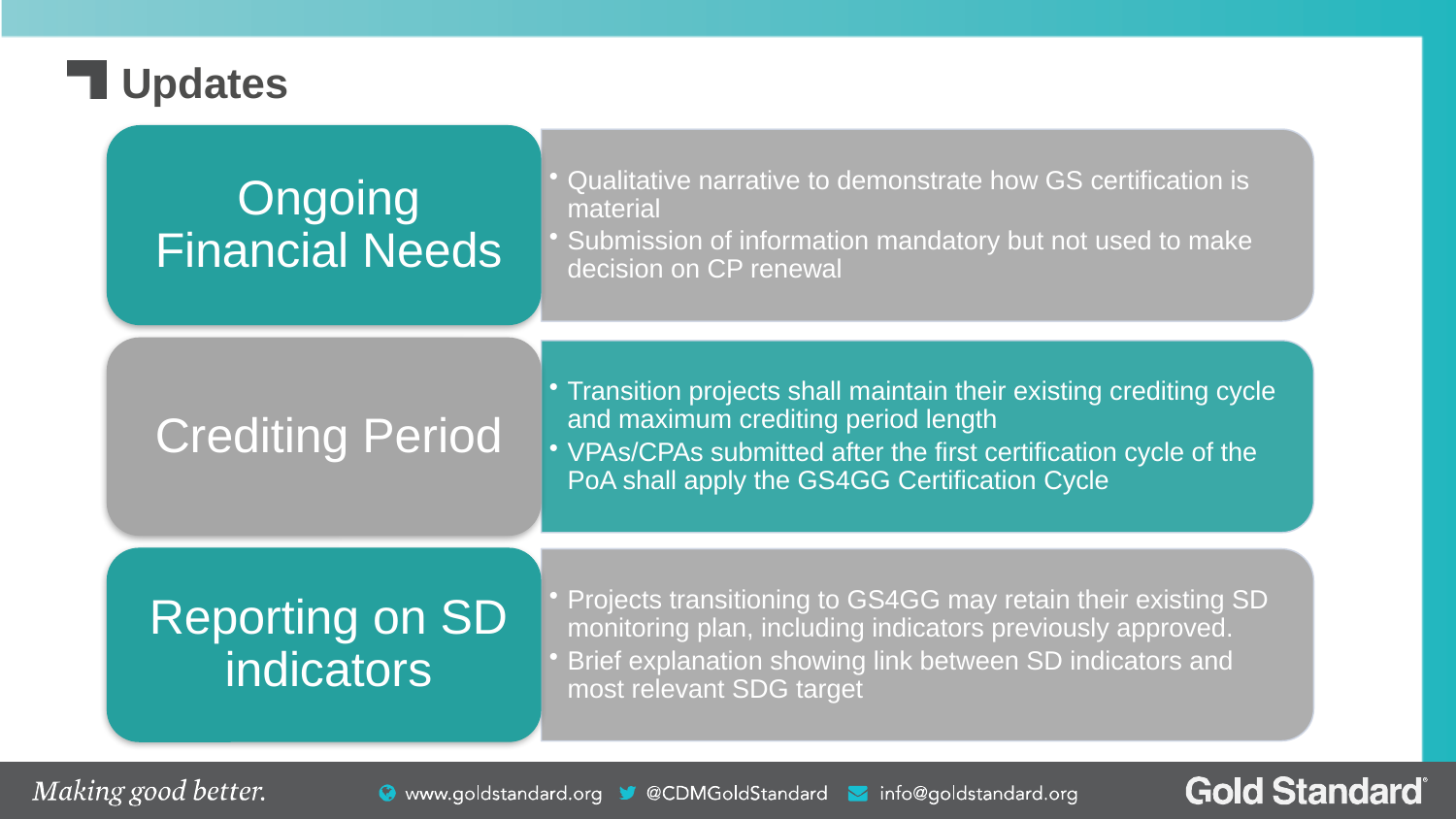

# Updates
Qualitative narrative to demonstrate how GS certification is material
Submission of information mandatory but not used to make decision on CP renewal
Ongoing Financial Needs
Transition projects shall maintain their existing crediting cycle and maximum crediting period length
VPAs/CPAs submitted after the first certification cycle of the PoA shall apply the GS4GG Certification Cycle
Crediting Period
Projects transitioning to GS4GG may retain their existing SD monitoring plan, including indicators previously approved.
Brief explanation showing link between SD indicators and most relevant SDG target
Reporting on SD indicators